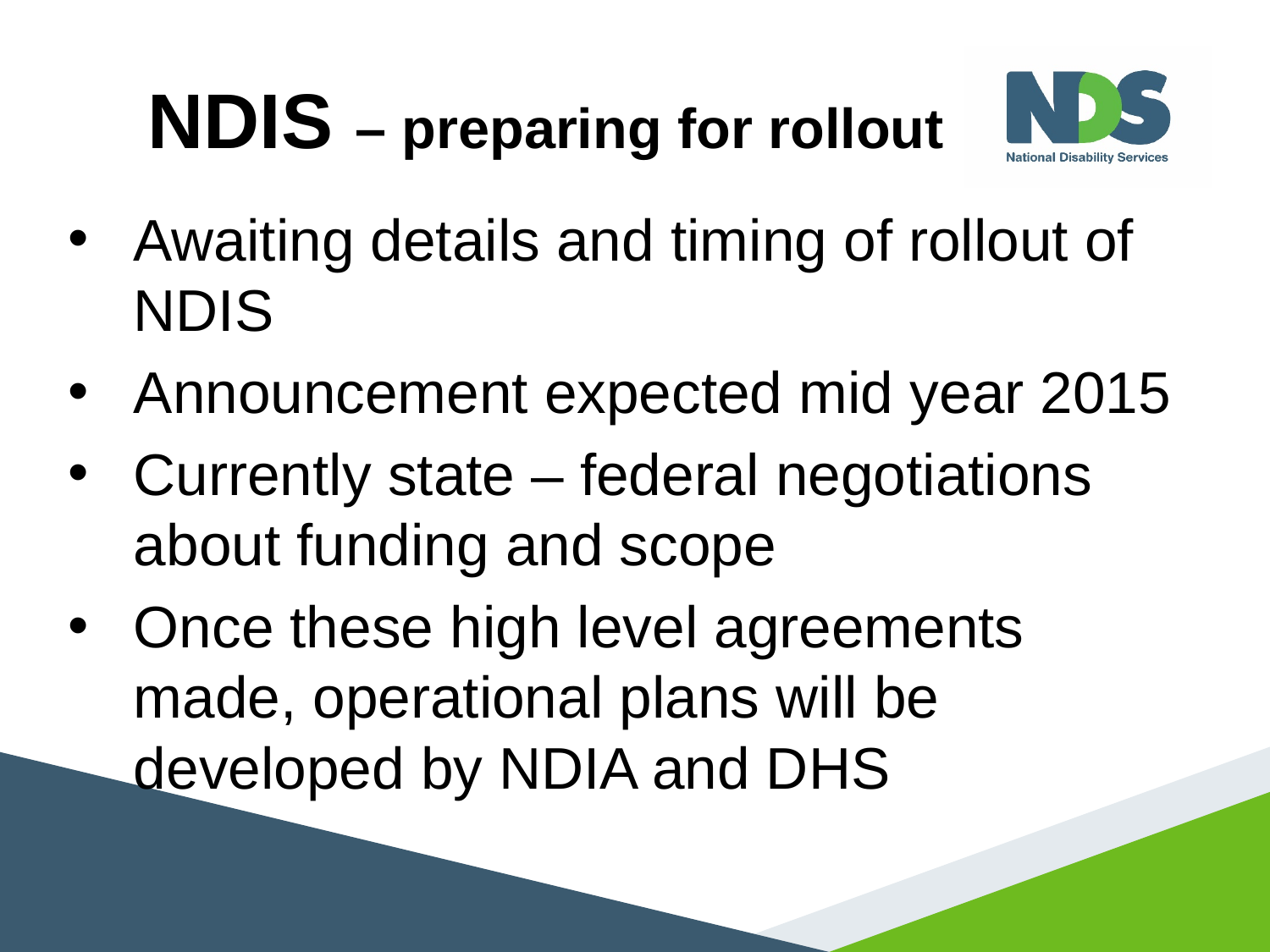

# NDIS – preparing for rollout
Awaiting details and timing of rollout of NDIS
Announcement expected mid year 2015
Currently state – federal negotiations about funding and scope
Once these high level agreements made, operational plans will be developed by NDIA and DHS